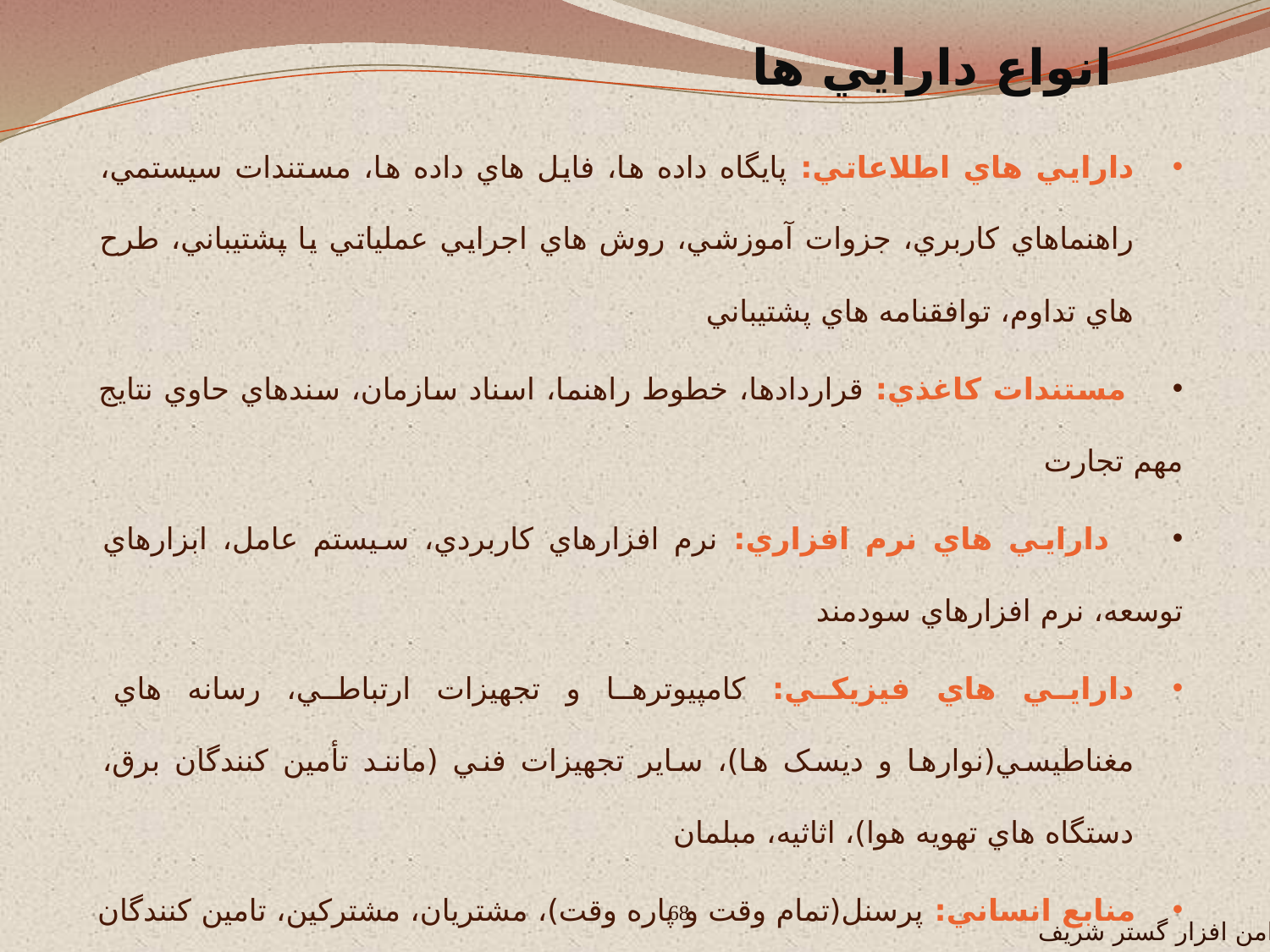

انواع دارايي ها

دارايي هاي اطلاعاتي: پايگاه داده ها، فايل هاي داده ها، مستندات سيستمي، راهنماهاي کاربري، جزوات آموزشي، روش هاي اجرايي عملياتي يا پشتيباني، طرح هاي تداوم، توافقنامه هاي پشتيباني
    مستندات کاغذي: قراردادها، خطوط راهنما، اسناد سازمان، سندهاي حاوي نتايج مهم تجارت
    دارايي هاي نرم افزاري: نرم افزارهاي کاربردي، سيستم عامل، ابزارهاي توسعه، نرم افزارهاي سودمند
دارايي هاي فيزيکي: کامپيوترها و تجهيزات ارتباطي، رسانه هاي مغناطيسي(نوارها و ديسک ها)، ساير تجهيزات فني (مانند تأمين کنندگان برق، دستگاه هاي تهويه هوا)، اثاثيه، مبلمان
منابع انساني: پرسنل(تمام وقت و پاره وقت)، مشتريان، مشترکين، تامين کنندگان
سرويس ها: سرويس هاي ارتباطي، ساير خدمات فني( گرمايشي، روشنايي، برق، تهويه هوا)
اموال نامشهود: وجهه و شهرت سازمان